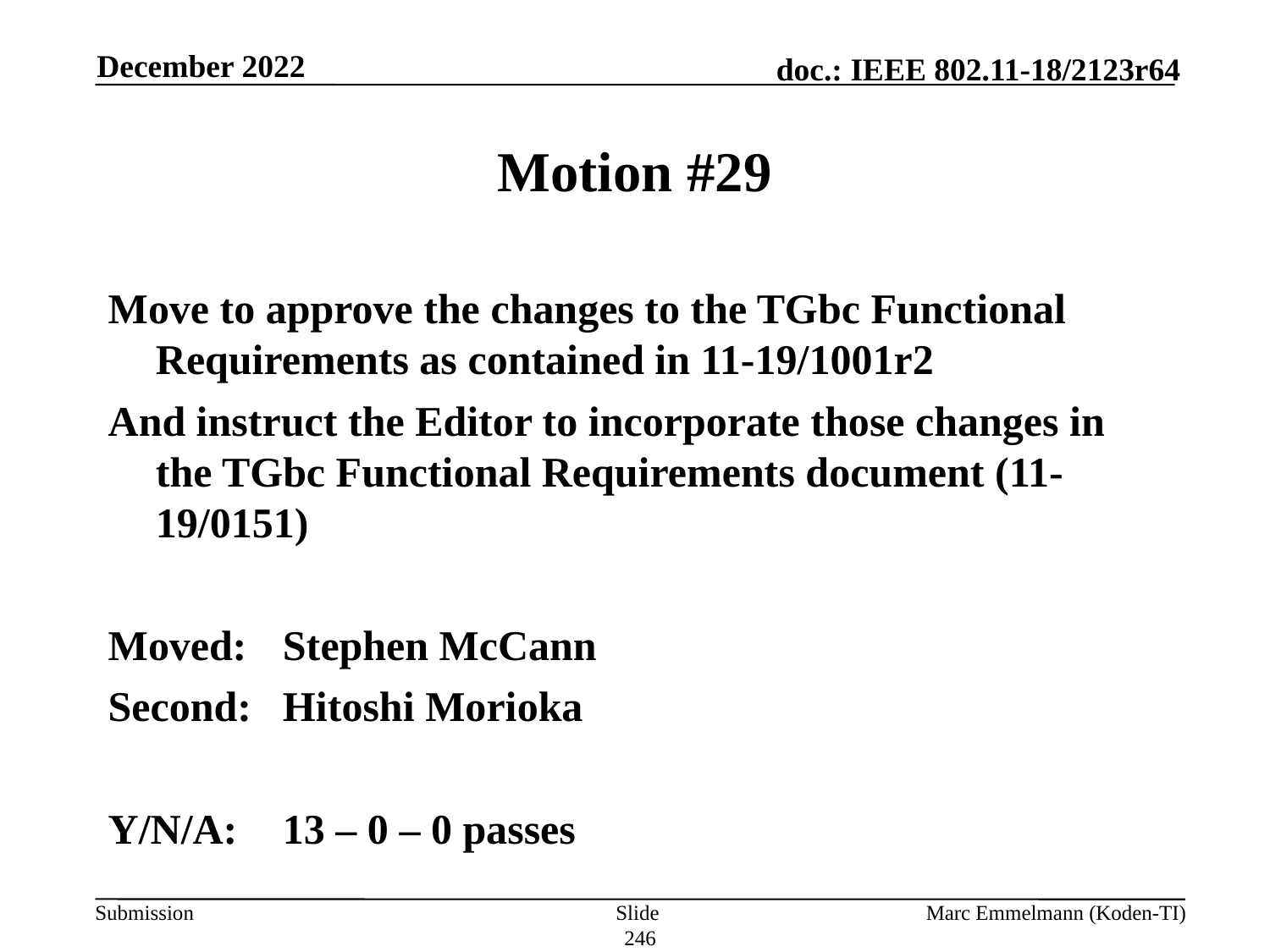

December 2022
# Motion #29
Move to approve the changes to the TGbc Functional Requirements as contained in 11-19/1001r2
And instruct the Editor to incorporate those changes in the TGbc Functional Requirements document (11-19/0151)

Moved:	Stephen McCann
Second:	Hitoshi Morioka

Y/N/A:	13 – 0 – 0 passes
Slide 246
Marc Emmelmann (Koden-TI)